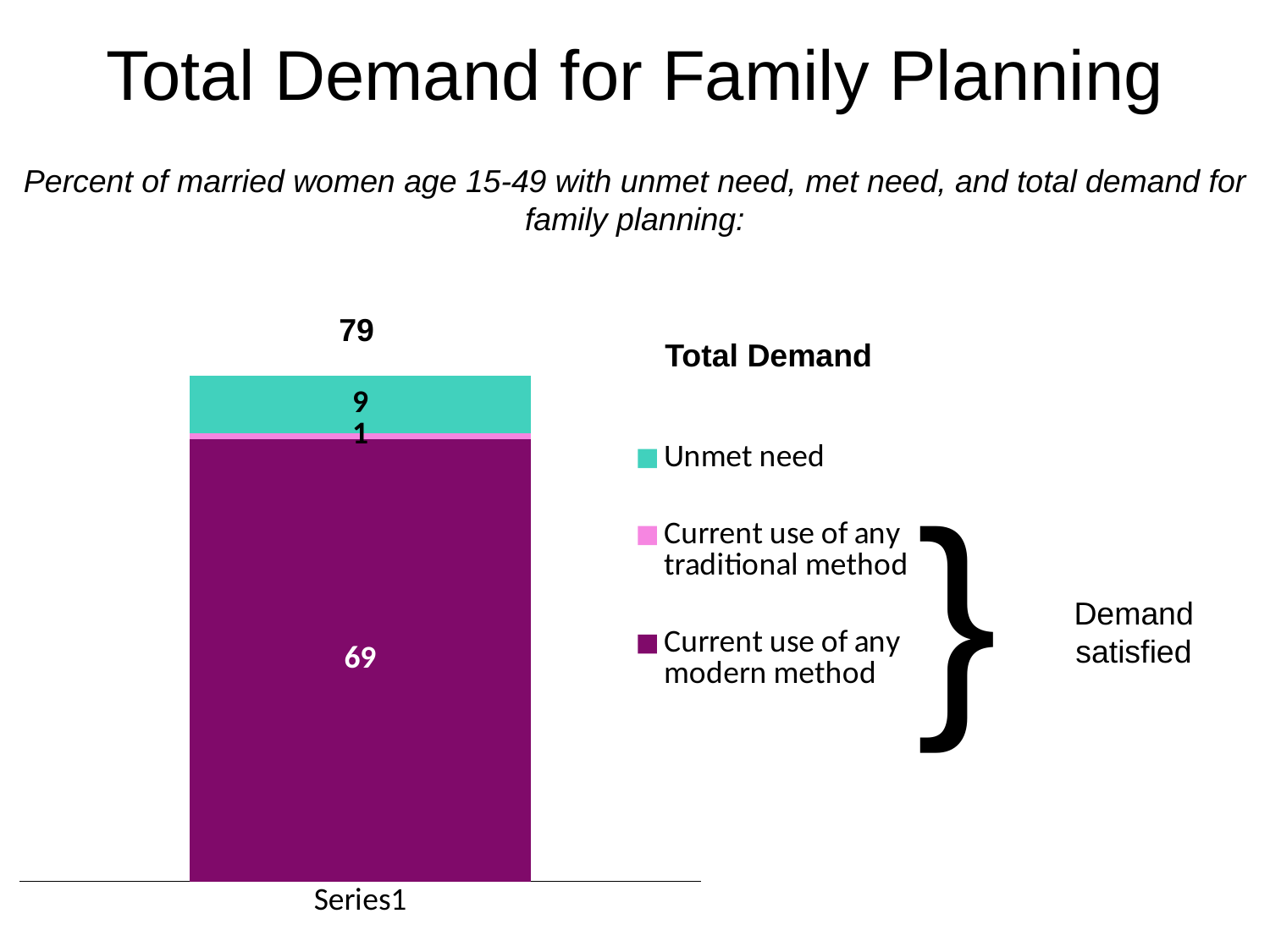

# Total Demand for Family Planning
Percent of married women age 15-49 with unmet need, met need, and total demand for family planning:

### Chart

| Category | Current use of any modern method | Current use of any traditional method | Unmet need |
|---|---|---|---|
|  | 69.0 | 1.0 | 9.0 |
79
Total Demand
}
Demand satisfied